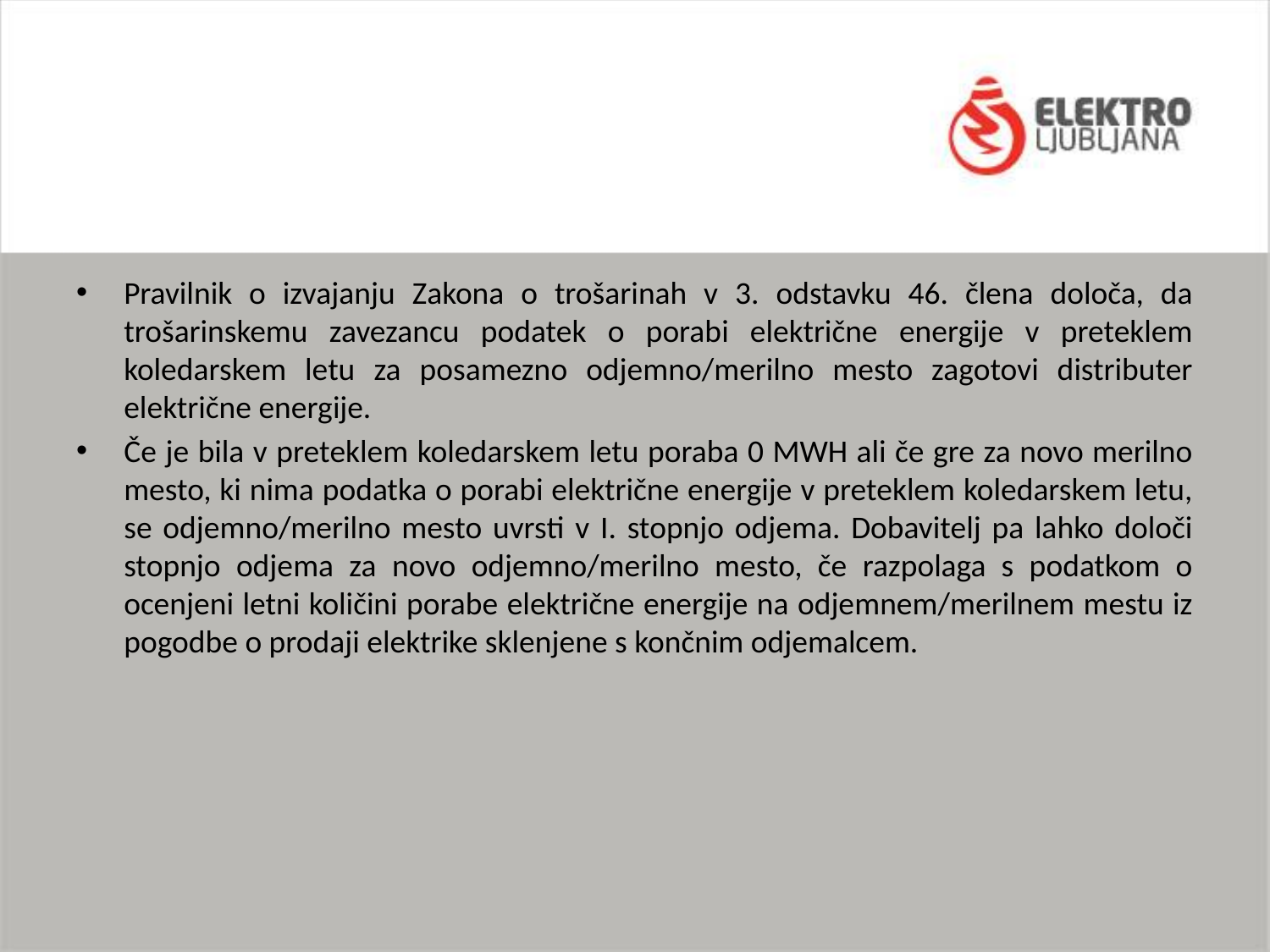

#
Pravilnik o izvajanju Zakona o trošarinah v 3. odstavku 46. člena določa, da trošarinskemu zavezancu podatek o porabi električne energije v preteklem koledarskem letu za posamezno odjemno/merilno mesto zagotovi distributer električne energije.
Če je bila v preteklem koledarskem letu poraba 0 MWH ali če gre za novo merilno mesto, ki nima podatka o porabi električne energije v preteklem koledarskem letu, se odjemno/merilno mesto uvrsti v I. stopnjo odjema. Dobavitelj pa lahko določi stopnjo odjema za novo odjemno/merilno mesto, če razpolaga s podatkom o ocenjeni letni količini porabe električne energije na odjemnem/merilnem mestu iz pogodbe o prodaji elektrike sklenjene s končnim odjemalcem.